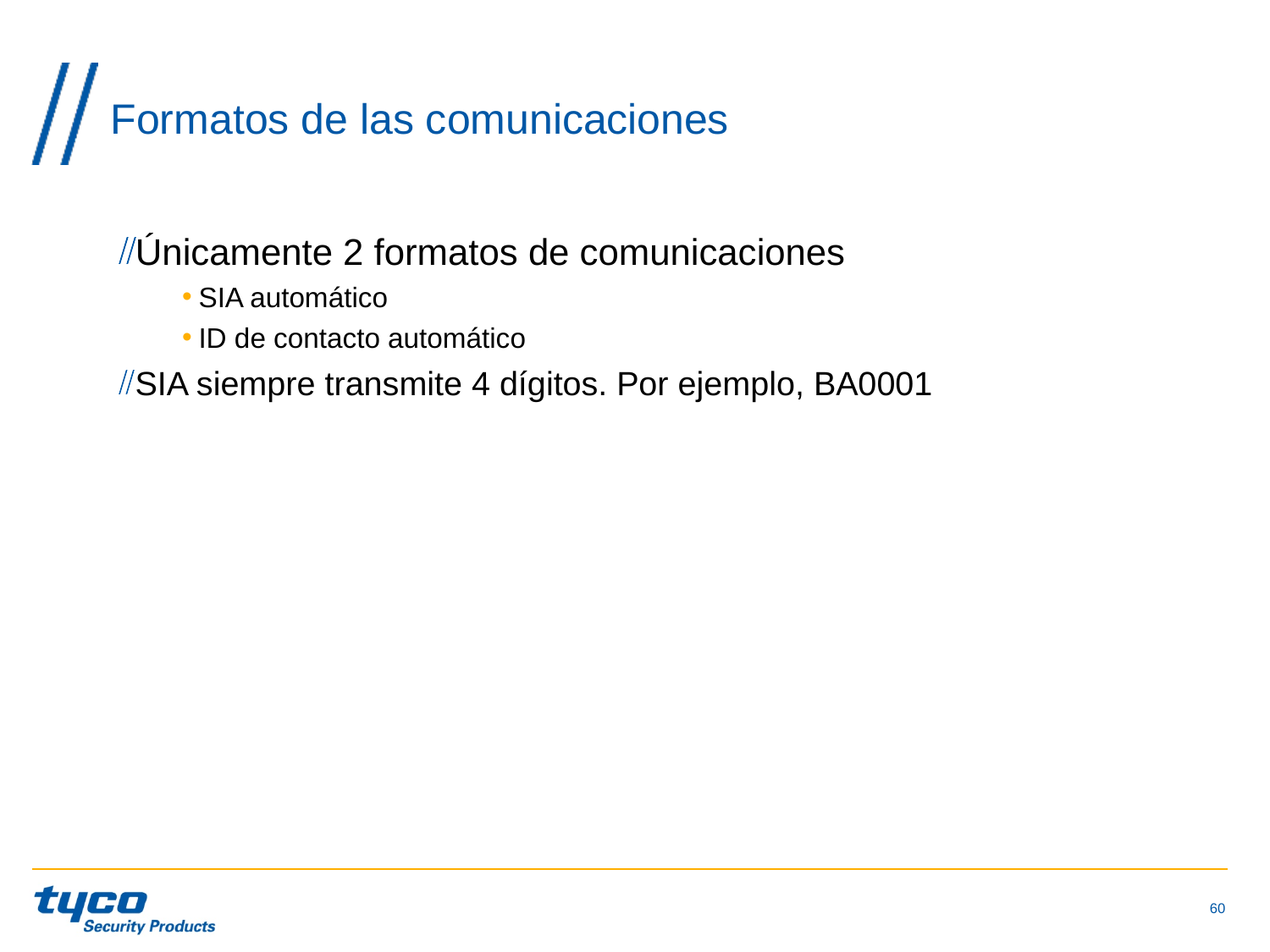

# Formatos de las comunicaciones
Únicamente 2 formatos de comunicaciones
SIA automático
ID de contacto automático
SIA siempre transmite 4 dígitos. Por ejemplo, BA0001
60